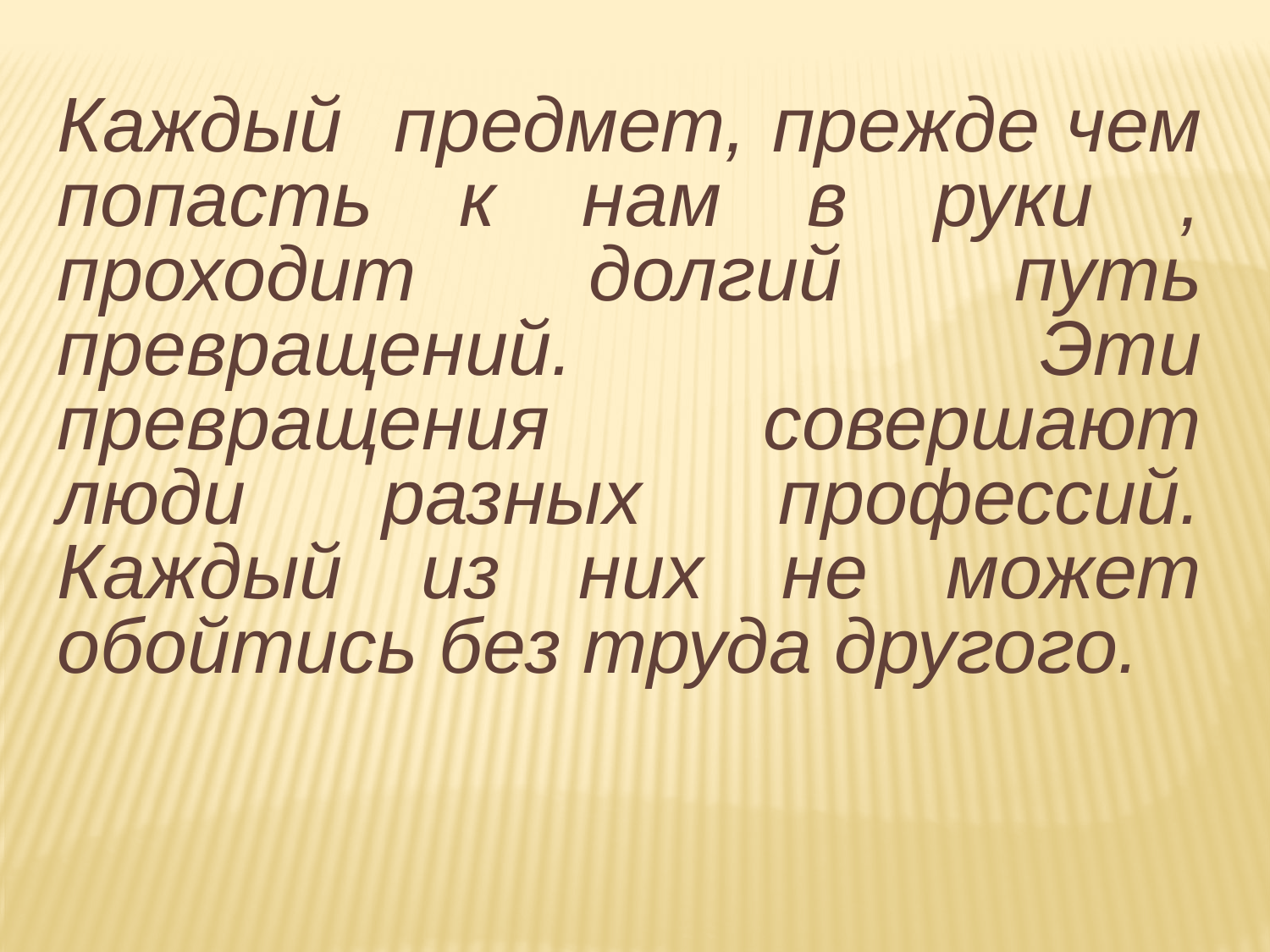

Каждый  предмет, прежде чем попасть к нам в руки , проходит долгий путь превращений. Эти превращения совершают люди разных профессий. Каждый из них не может обойтись без труда другого.